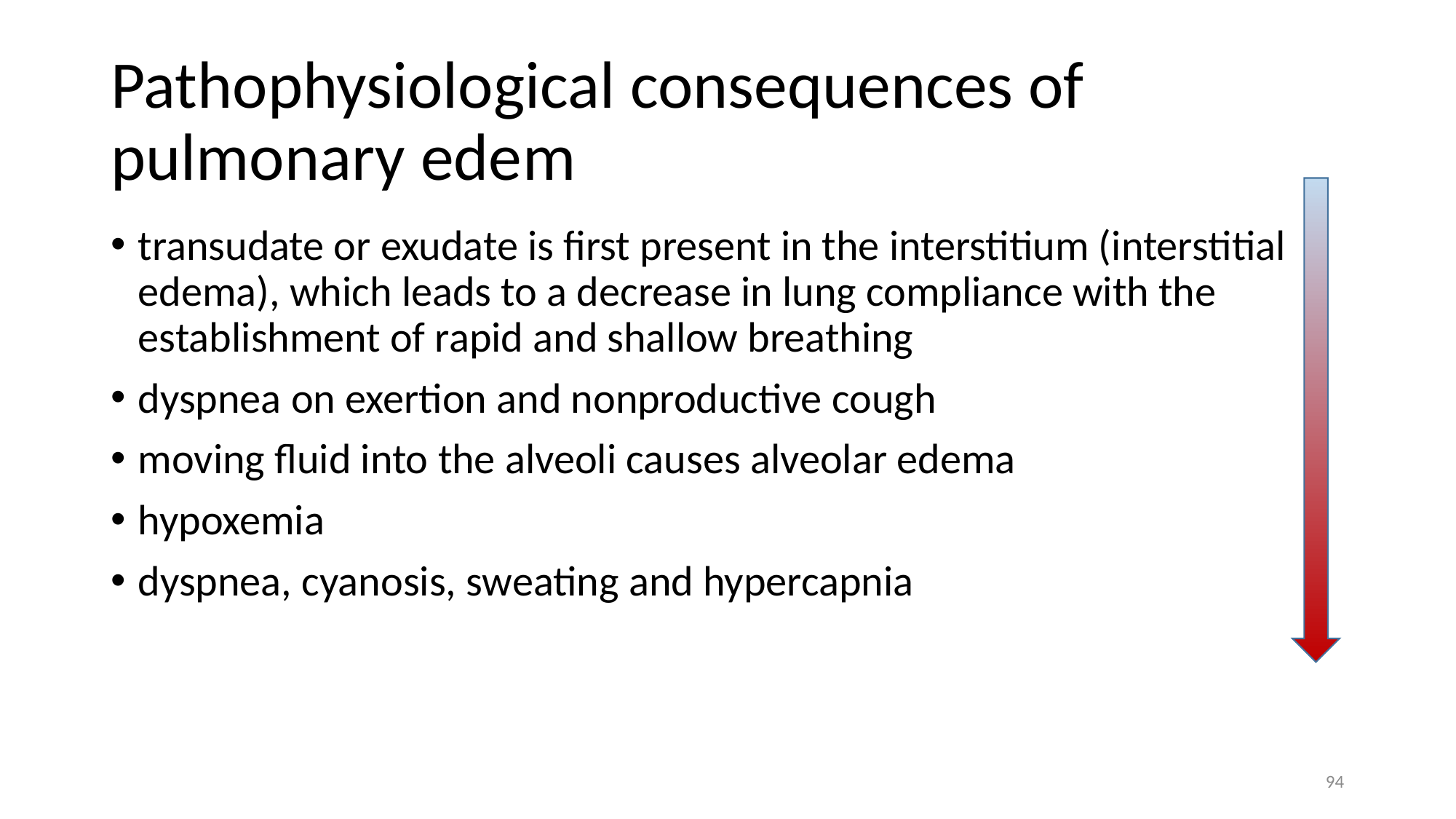

# Pathophysiological consequences of pulmonary edem

transudate or exudate is first present in the interstitium (interstitial edema), which leads to a decrease in lung compliance with the establishment of rapid and shallow breathing
dyspnea on exertion and nonproductive cough
moving fluid into the alveoli causes alveolar edema
hypoxemia
dyspnea, cyanosis, sweating and hypercapnia
94